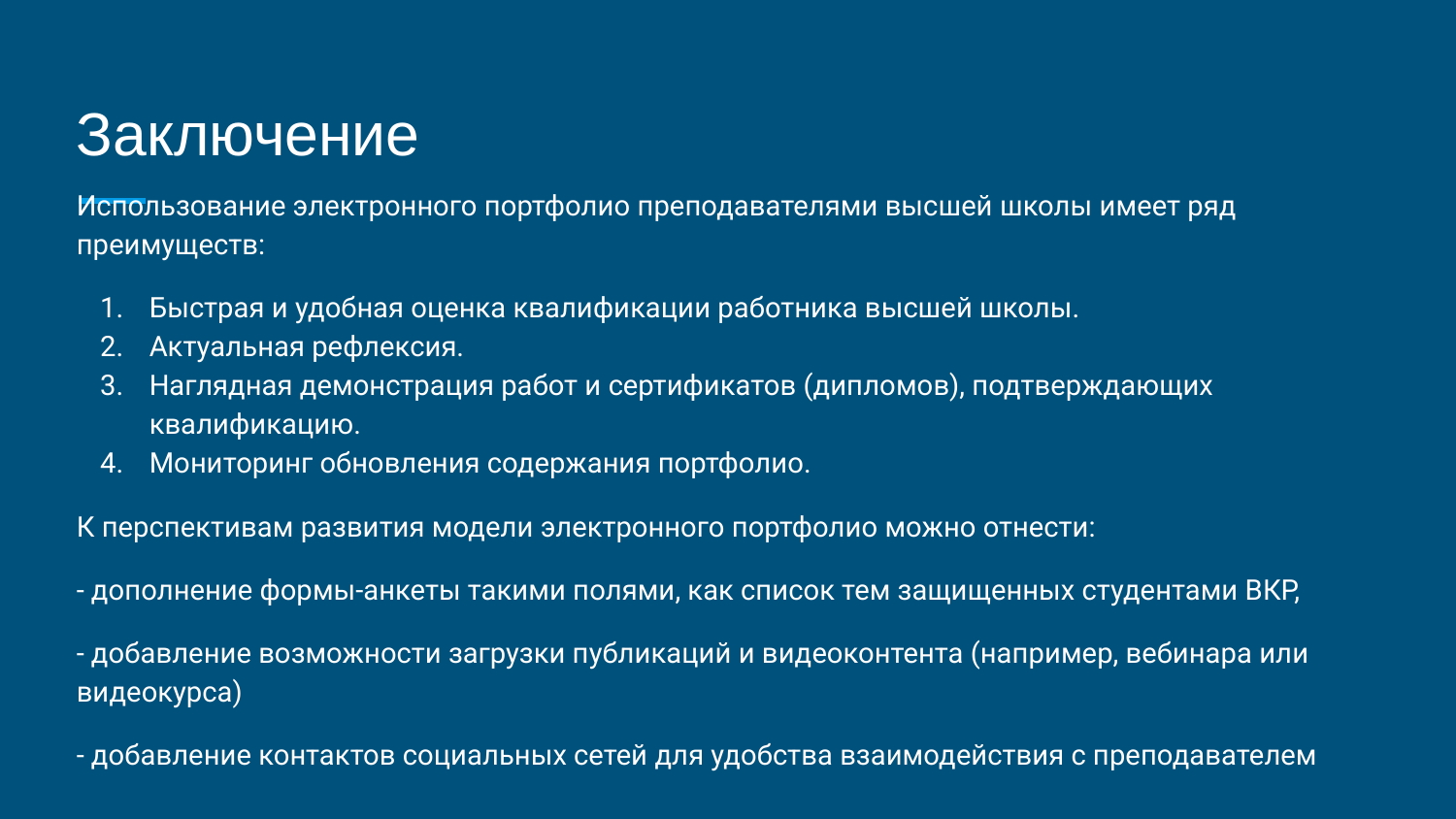

# Заключение
Использование электронного портфолио преподавателями высшей школы имеет ряд преимуществ:
Быстрая и удобная оценка квалификации работника высшей школы.
Актуальная рефлексия.
Наглядная демонстрация работ и сертификатов (дипломов), подтверждающих квалификацию.
Мониторинг обновления содержания портфолио.
К перспективам развития модели электронного портфолио можно отнести:
- дополнение формы-анкеты такими полями, как список тем защищенных студентами ВКР,
- добавление возможности загрузки публикаций и видеоконтента (например, вебинара или видеокурса)
- добавление контактов социальных сетей для удобства взаимодействия с преподавателем